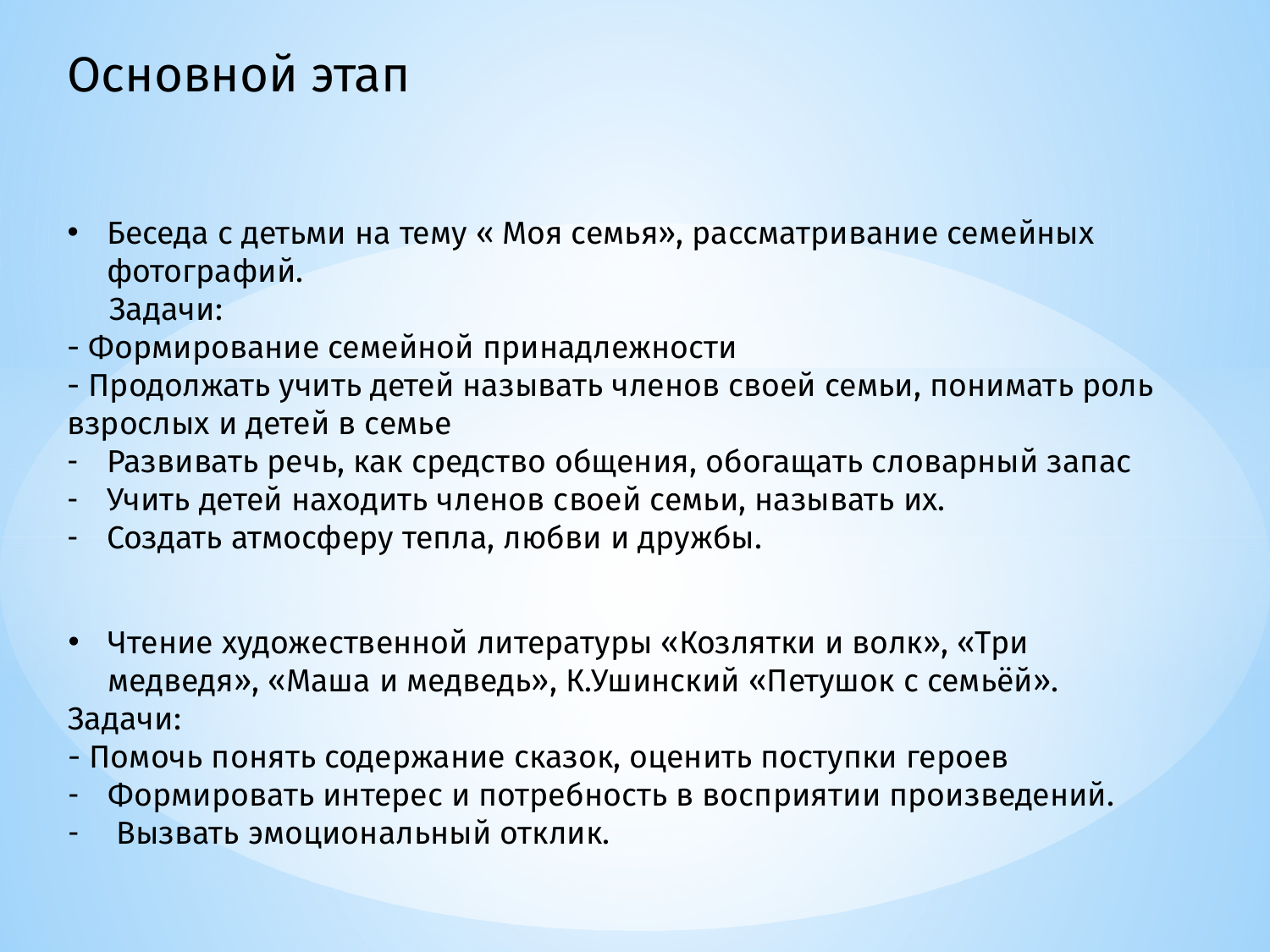

Основной этап
Беседа с детьми на тему « Моя семья», рассматривание семейных фотографий.
     Задачи:
- Формирование семейной принадлежности
- Продолжать учить детей называть членов своей семьи, понимать роль взрослых и детей в семье
Развивать речь, как средство общения, обогащать словарный запас
Учить детей находить членов своей семьи, называть их.
Создать атмосферу тепла, любви и дружбы.
Чтение художественной литературы «Козлятки и волк», «Три медведя», «Маша и медведь», К.Ушинский «Петушок с семьёй».
Задачи:
- Помочь понять содержание сказок, оценить поступки героев
Формировать интерес и потребность в восприятии произведений.
 Вызвать эмоциональный отклик.